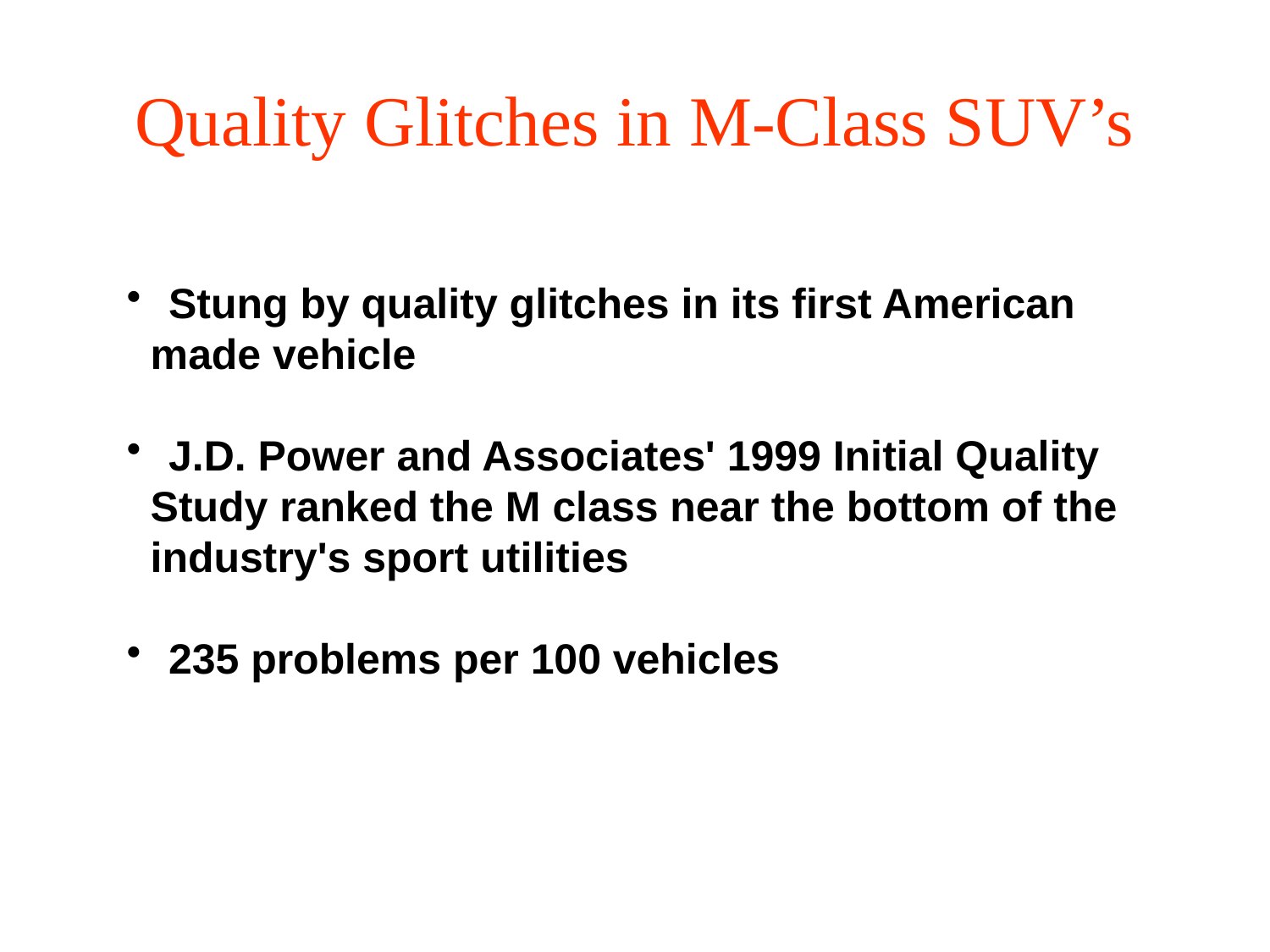

# Quality Glitches in M-Class SUV’s
 Stung by quality glitches in its first American
  made vehicle

 J.D. Power and Associates' 1999 Initial Quality
  Study ranked the M class near the bottom of the
  industry's sport utilities

 235 problems per 100 vehicles